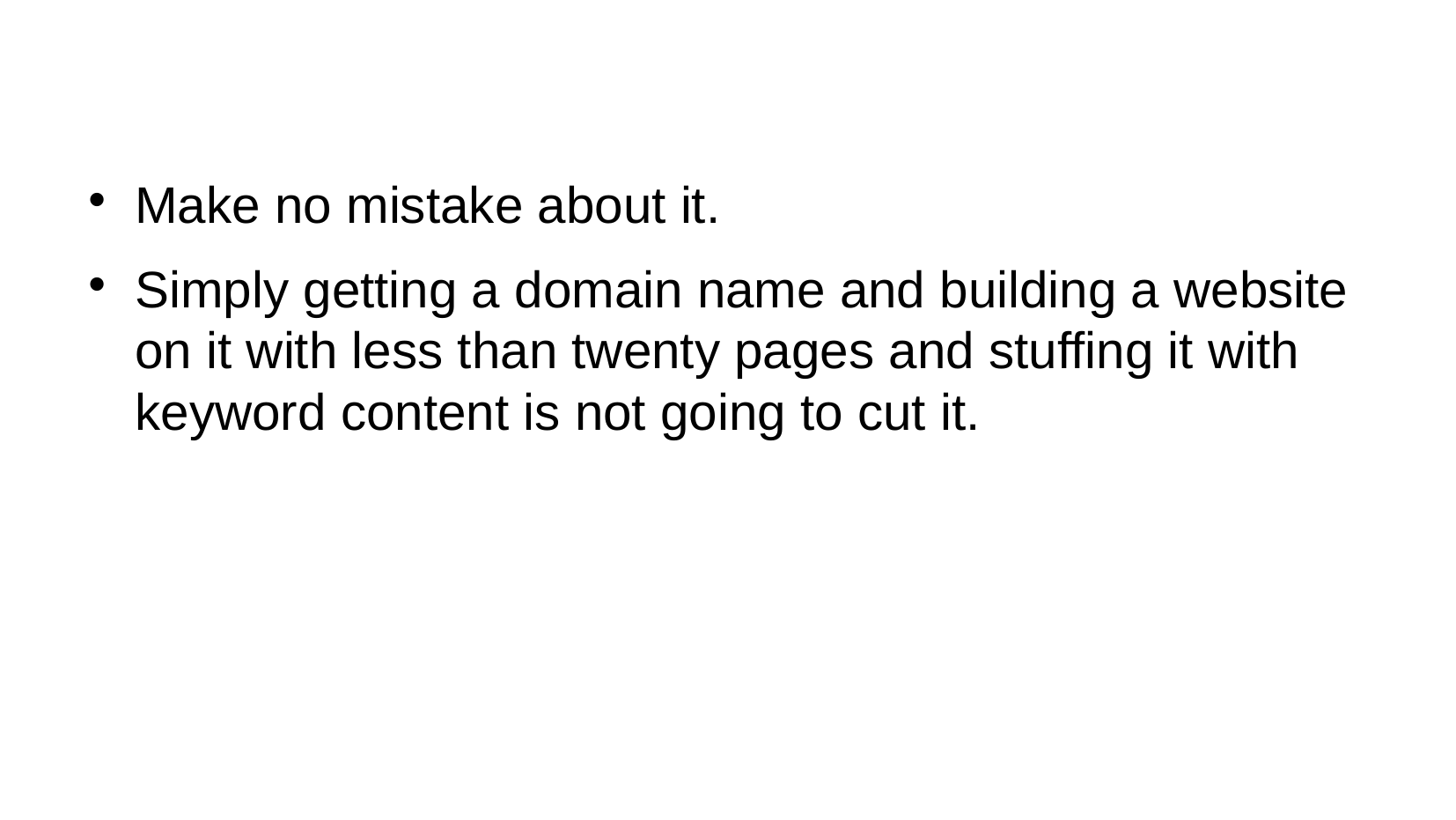

Make no mistake about it.
Simply getting a domain name and building a website on it with less than twenty pages and stuffing it with keyword content is not going to cut it.